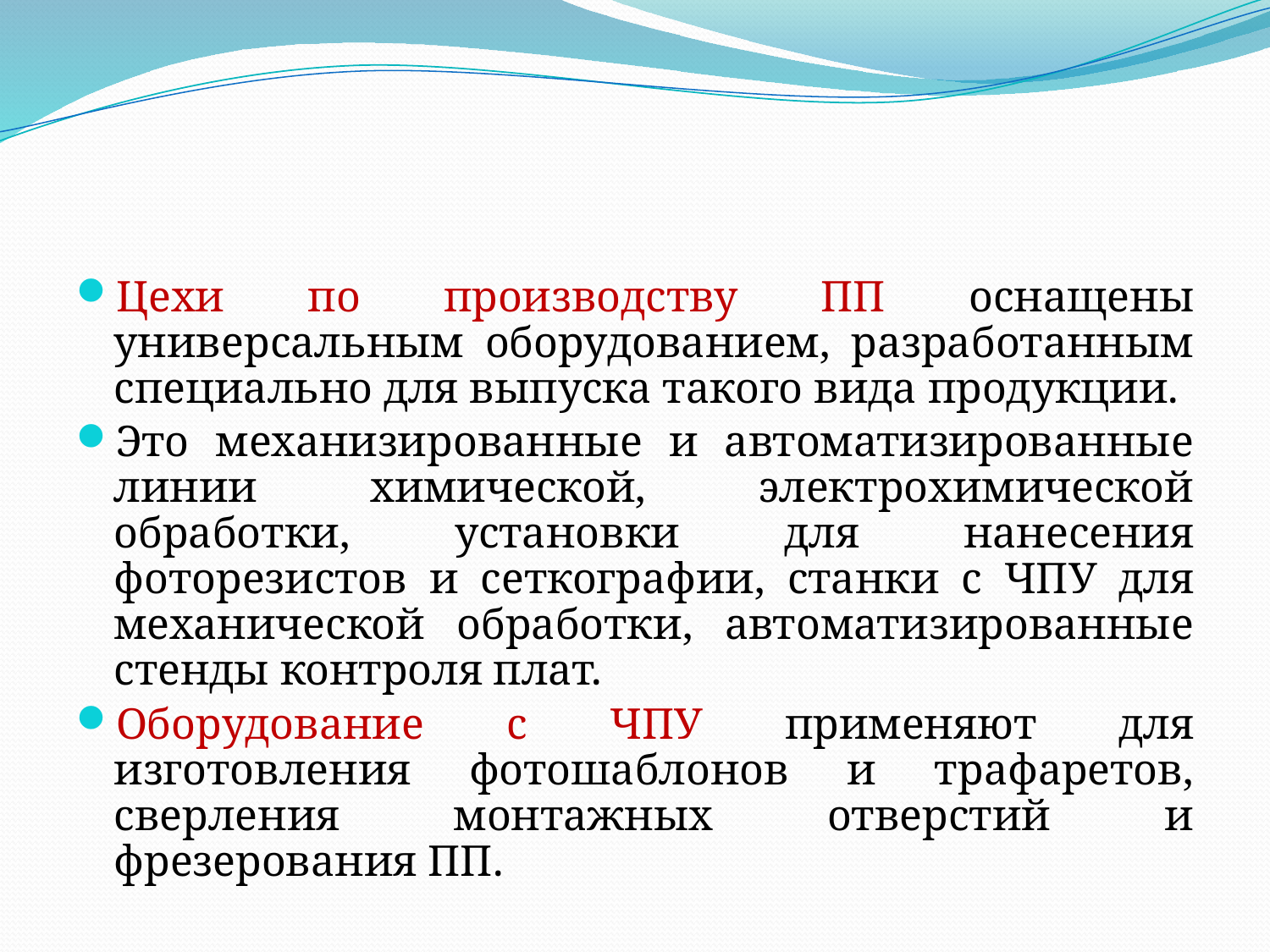

Цехи по производству ПП оснащены универсальным оборудованием, разработанным специально для выпуска такого вида продукции.
Это механизированные и автоматизированные линии химической, электрохимической обработки, установки для нанесения фоторезистов и сеткографии, станки с ЧПУ для механической обработки, автоматизированные стенды контроля плат.
Оборудование с ЧПУ применяют для изготовления фотошаблонов и трафаретов, сверления монтажных отверстий и фрезерования ПП.